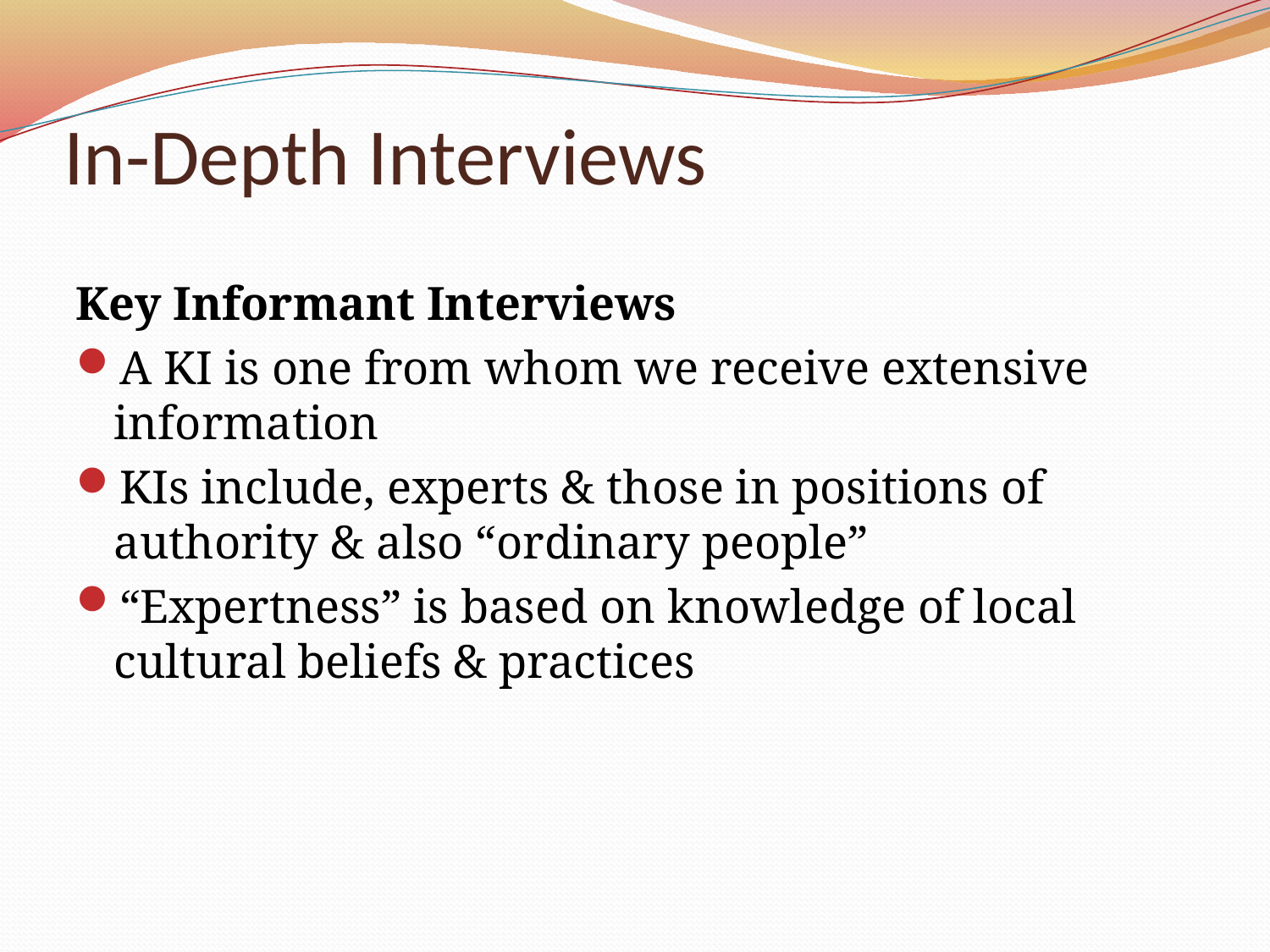

# In-Depth Interviews
Key Informant Interviews
A KI is one from whom we receive extensive information
KIs include, experts & those in positions of authority & also “ordinary people”
“Expertness” is based on knowledge of local cultural beliefs & practices